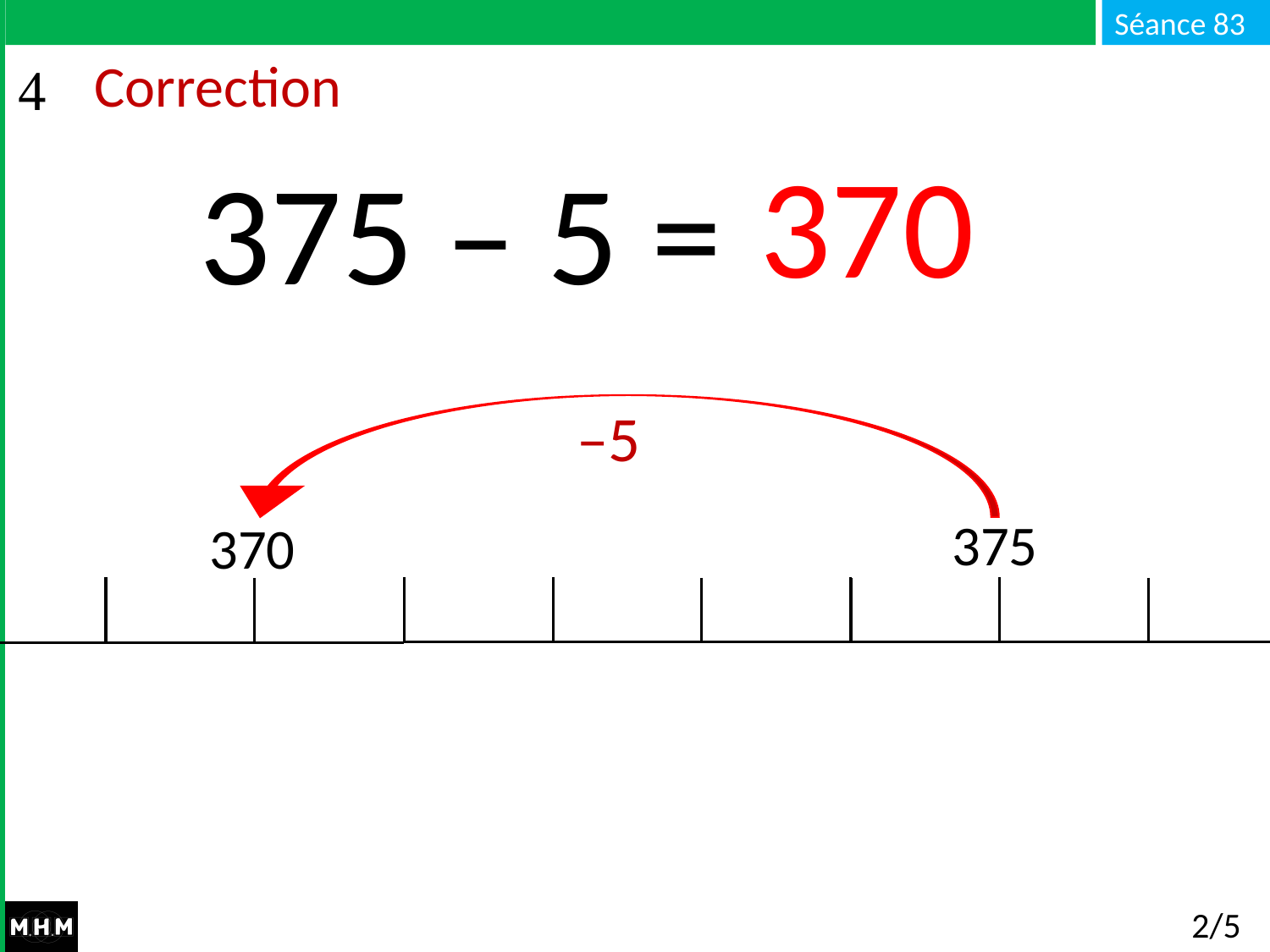

# Correction
370
375 – 5 = …
–5

375
370
2/5